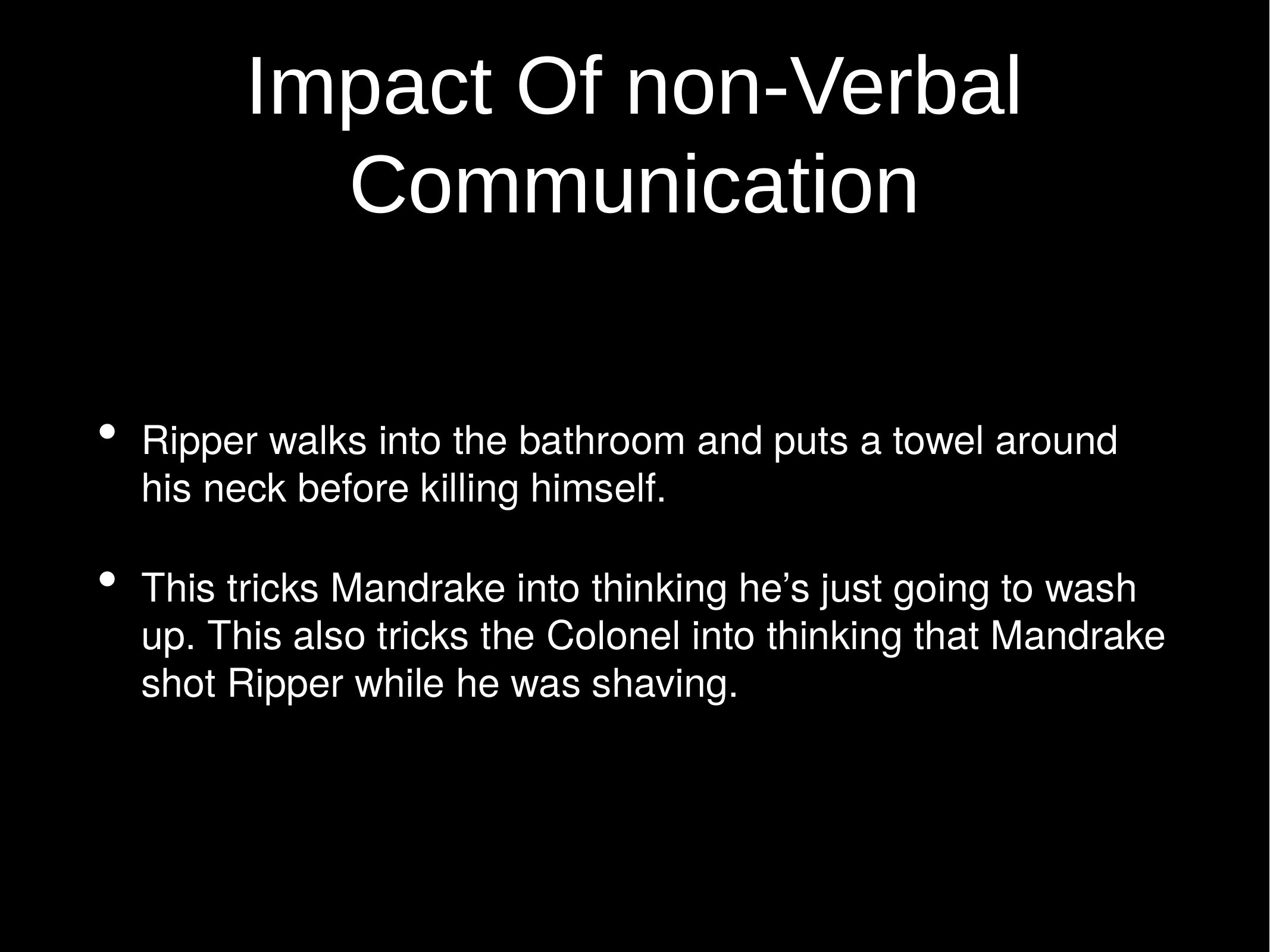

# Impact Of non-Verbal Communication
Ripper walks into the bathroom and puts a towel around his neck before killing himself.
This tricks Mandrake into thinking he’s just going to wash up. This also tricks the Colonel into thinking that Mandrake shot Ripper while he was shaving.